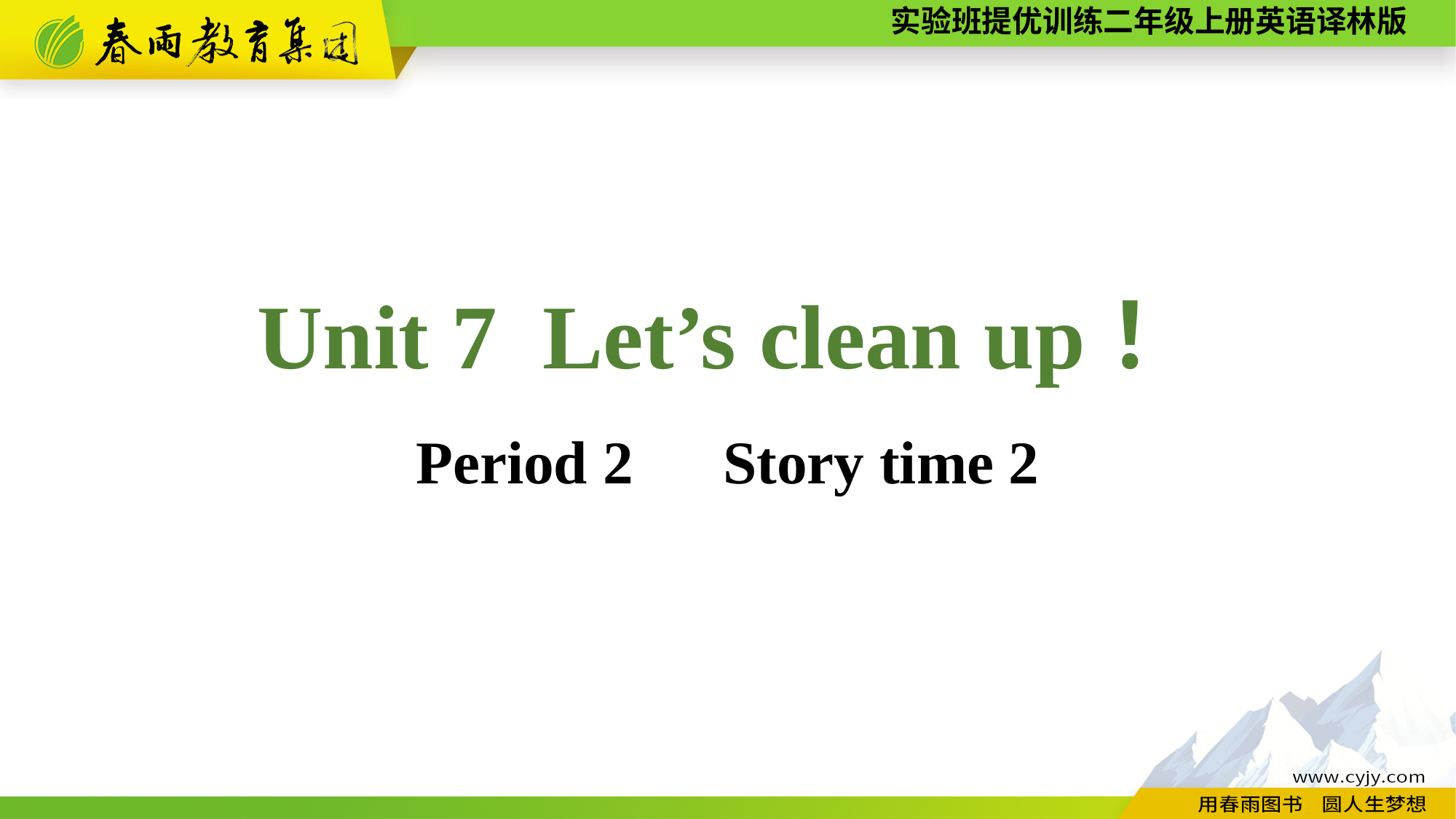

Unit 7  Let’s clean up！
Period 2　Story time 2